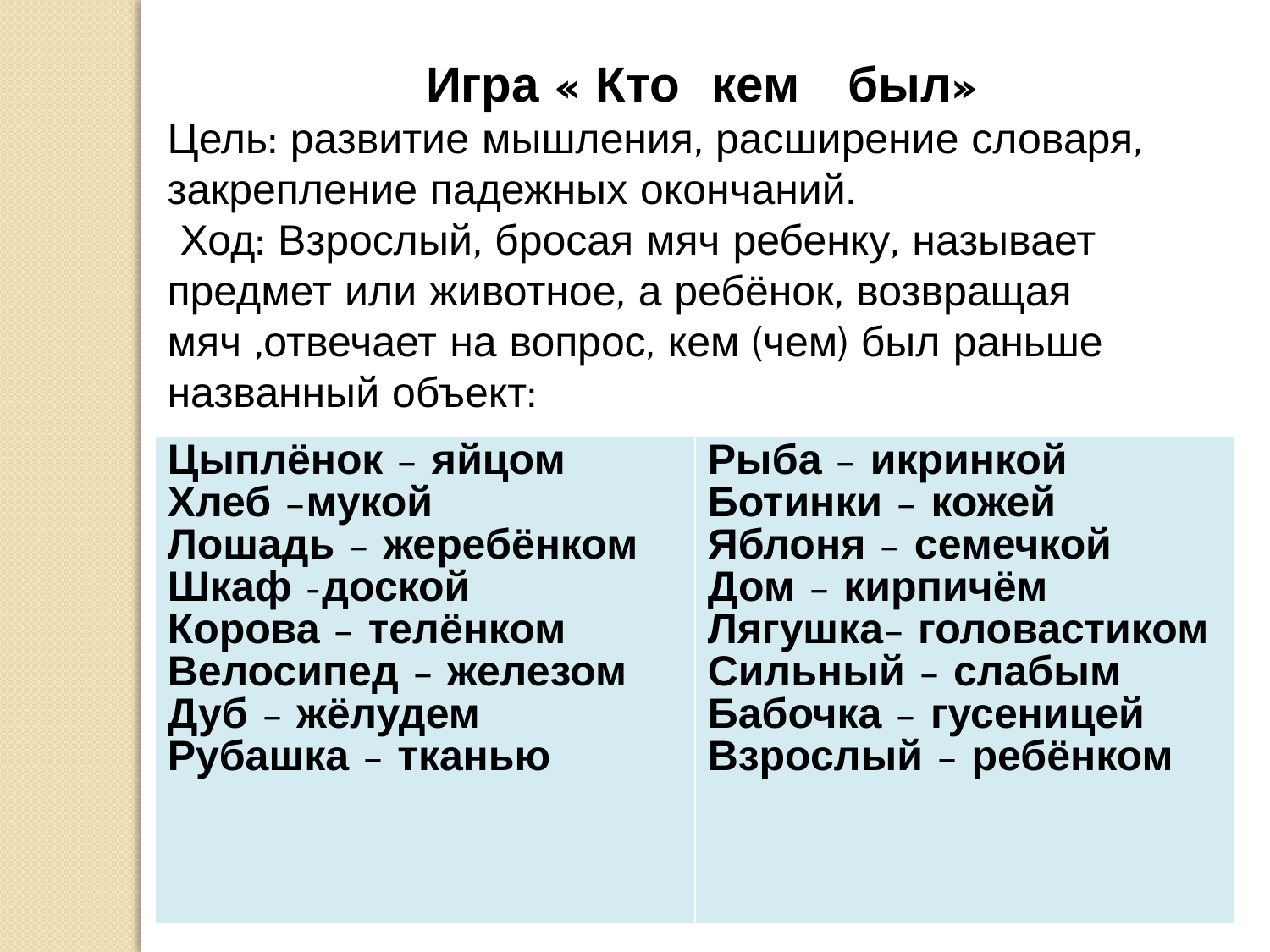

Игра « Кто  кем   был»
Цель: развитие мышления, расширение словаря, закрепление падежных окончаний.
 Ход: Взрослый, бросая мяч ребенку, называет предмет или животное, а ребёнок, возвращая мяч ,отвечает на вопрос, кем (чем) был раньше названный объект:

| Цыплёнок – яйцом Хлеб –мукой Лошадь – жеребёнком Шкаф -доской Корова – телёнком Велосипед – железом Дуб – жёлудем Рубашка – тканью | Рыба – икринкой Ботинки – кожей Яблоня – семечкой Дом – кирпичём Лягушка– головастиком Сильный – слабым Бабочка – гусеницей Взрослый – ребёнком |
| --- | --- |